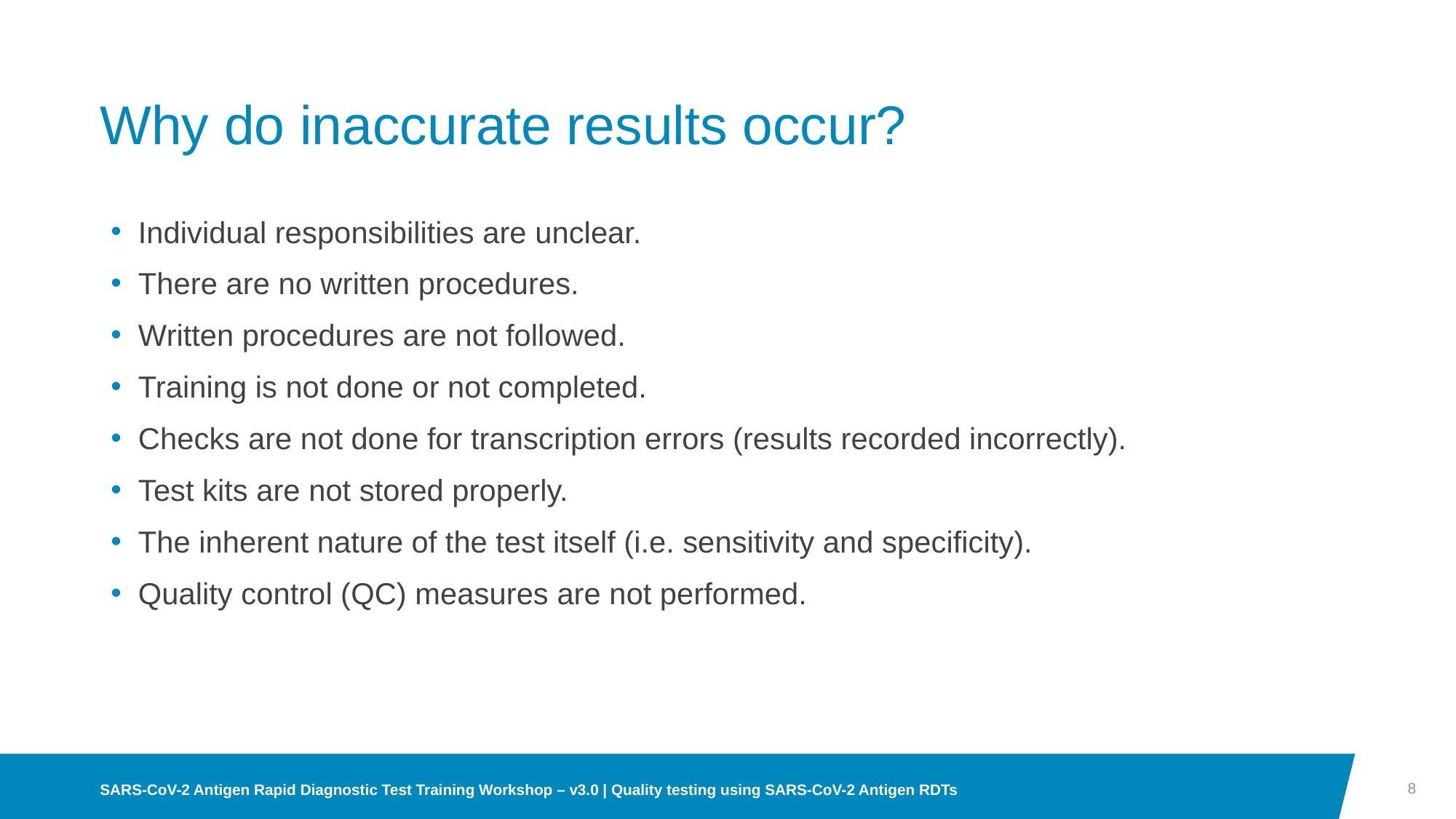

# Why do inaccurate results occur?
Individual responsibilities are unclear.
There are no written procedures.
Written procedures are not followed.
Training is not done or not completed.
Checks are not done for transcription errors (results recorded incorrectly).
Test kits are not stored properly.
The inherent nature of the test itself (i.e. sensitivity and specificity).
Quality control (QC) measures are not performed.

8
SARS-CoV-2 Antigen Rapid Diagnostic Test Training Workshop – v3.0 | Quality testing using SARS-CoV-2 Antigen RDTs